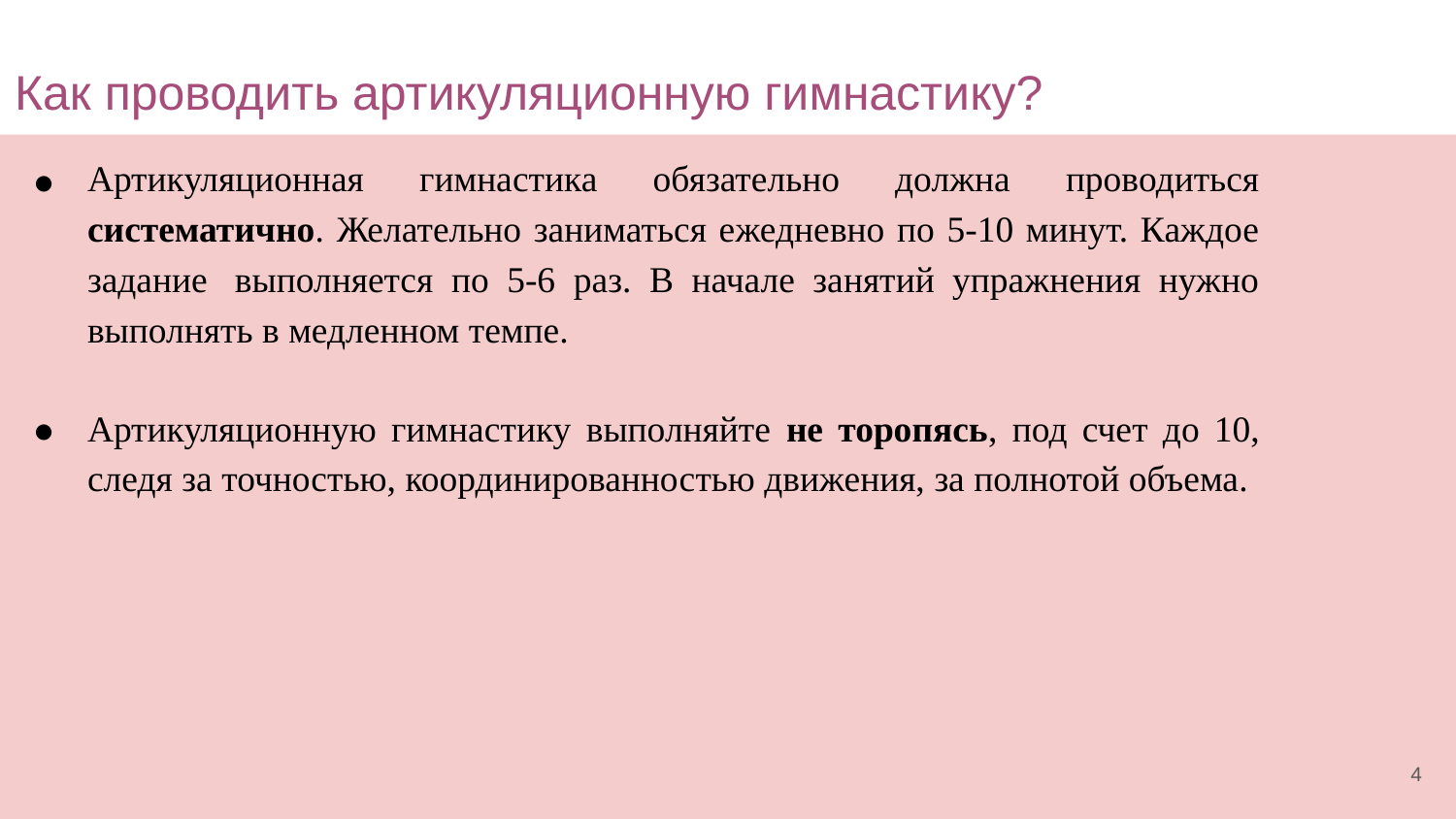

# Как проводить артикуляционную гимнастику?
Артикуляционная гимнастика обязательно должна проводиться систематично. Желательно заниматься ежедневно по 5-10 минут. Каждое задание  выполняется по 5-6 раз. В начале занятий упражнения нужно выполнять в медленном темпе.
Артикуляционную гимнастику выполняйте не торопясь, под счет до 10, следя за точностью, координированностью движения, за полнотой объема.